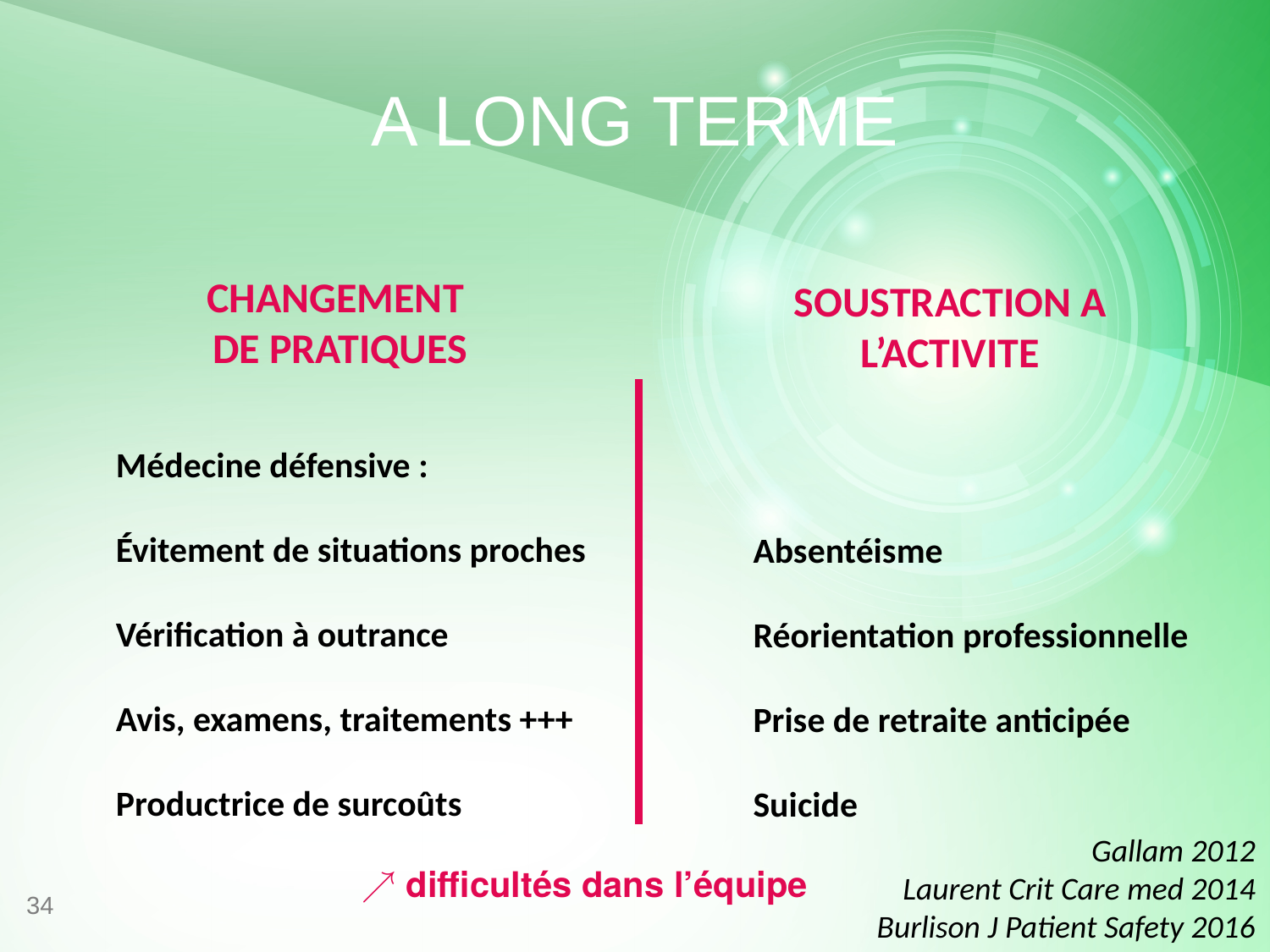

# A LONG TERME
CHANGEMENT
DE PRATIQUES
SOUSTRACTION A L’ACTIVITE
Médecine défensive :

Évitement de situations proches

Vérification à outrance

Avis, examens, traitements +++

Productrice de surcoûts
Absentéisme

Réorientation professionnelle

Prise de retraite anticipée

Suicide
Gallam 2012
Laurent Crit Care med 2014
Burlison J Patient Safety 2016
↗ difficultés dans l’équipe
34